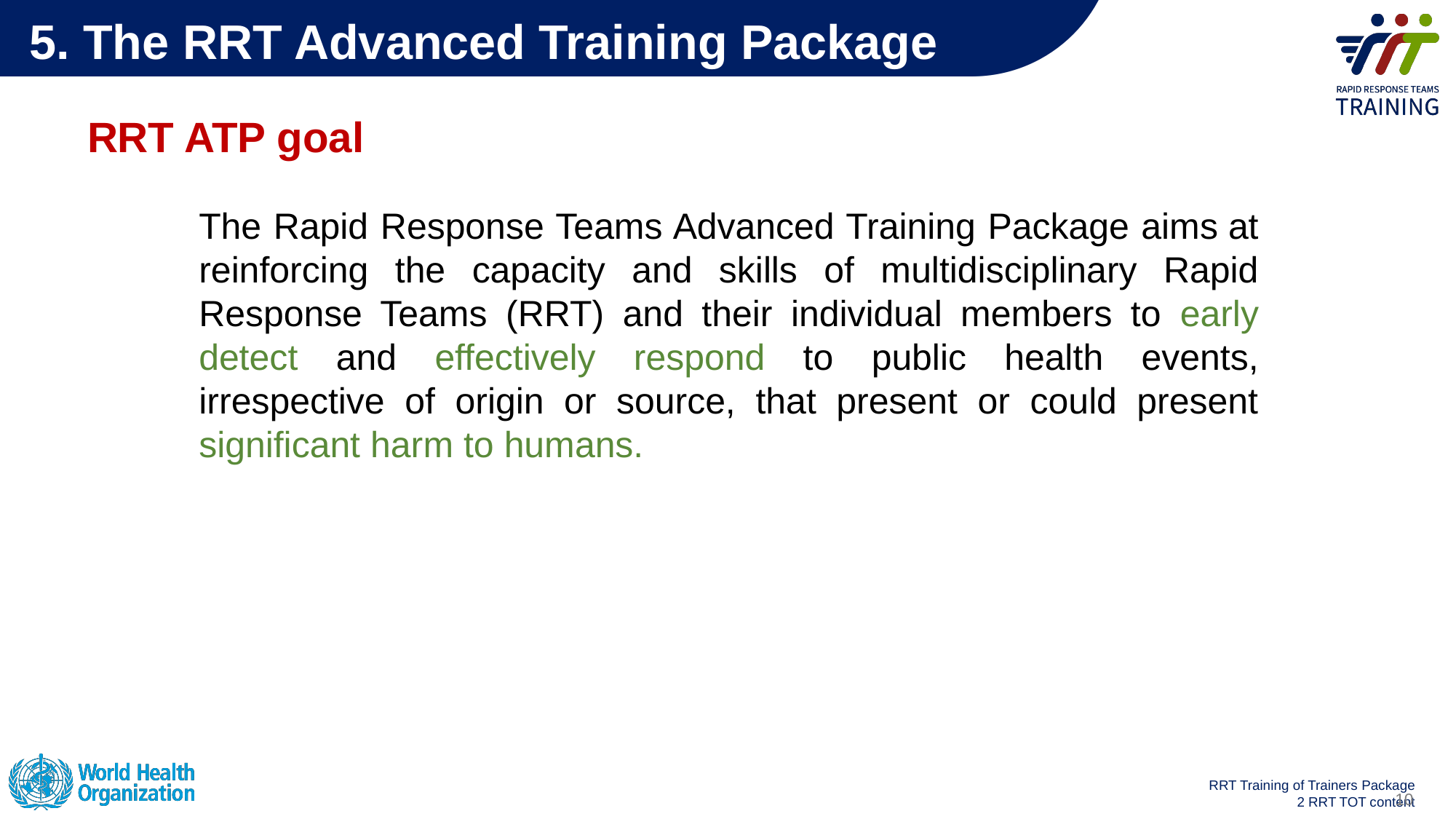

5. The RRT Advanced Training Package
RRT ATP goal
The Rapid Response Teams Advanced Training Package aims at reinforcing the capacity and skills of multidisciplinary Rapid Response Teams (RRT) and their individual members to early detect and effectively respond to public health events, irrespective of origin or source, that present or could present significant harm to humans.